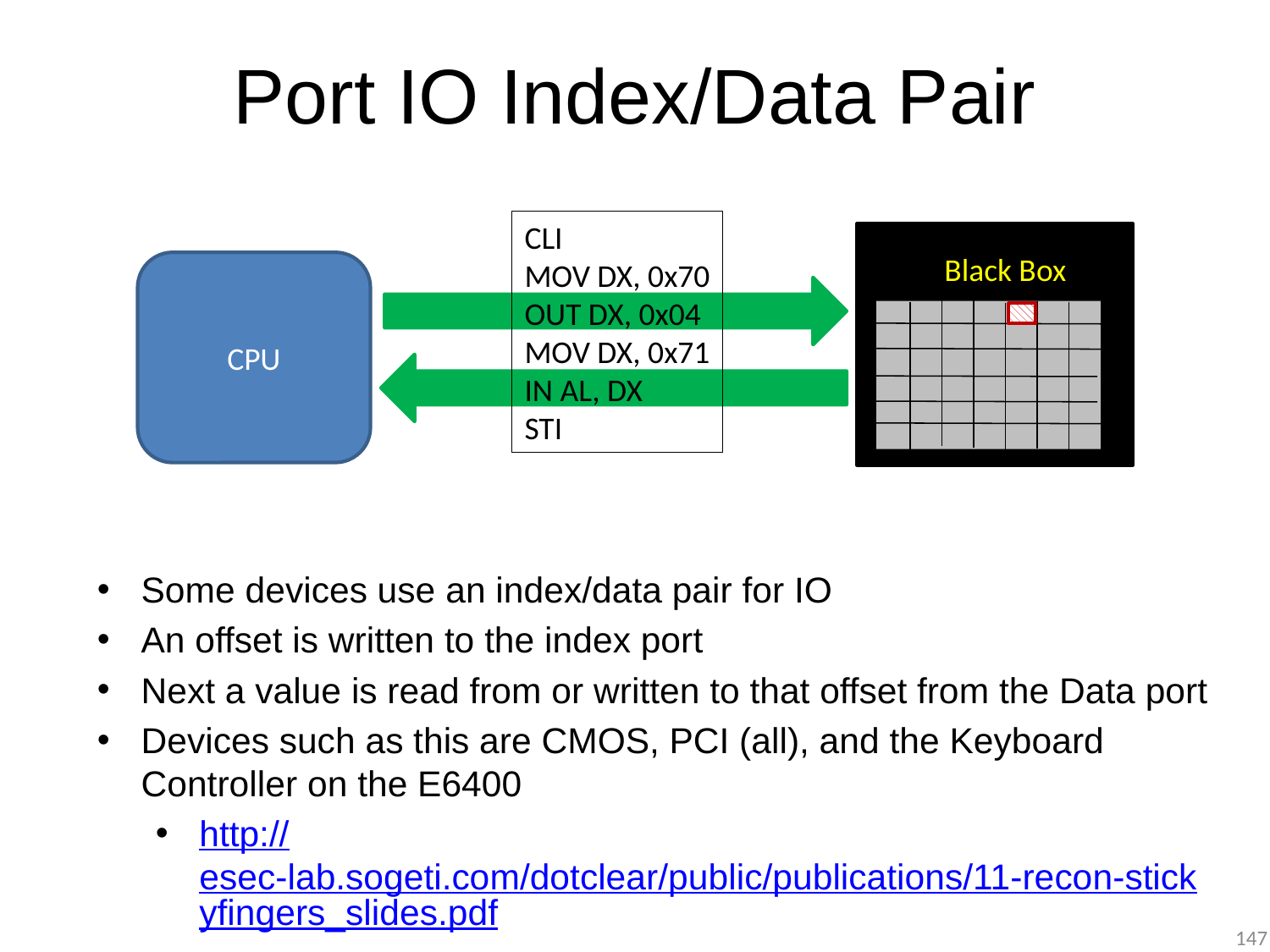

# Port IO Index/Data Pair
CLI
MOV DX, 0x70
OUT DX, 0x04
MOV DX, 0x71
IN AL, DX
STI

Black Box
CPU

Some devices use an index/data pair for IO
An offset is written to the index port
Next a value is read from or written to that offset from the Data port
Devices such as this are CMOS, PCI (all), and the Keyboard Controller on the E6400
http://esec-lab.sogeti.com/dotclear/public/publications/11-recon-stickyfingers_slides.pdf
147